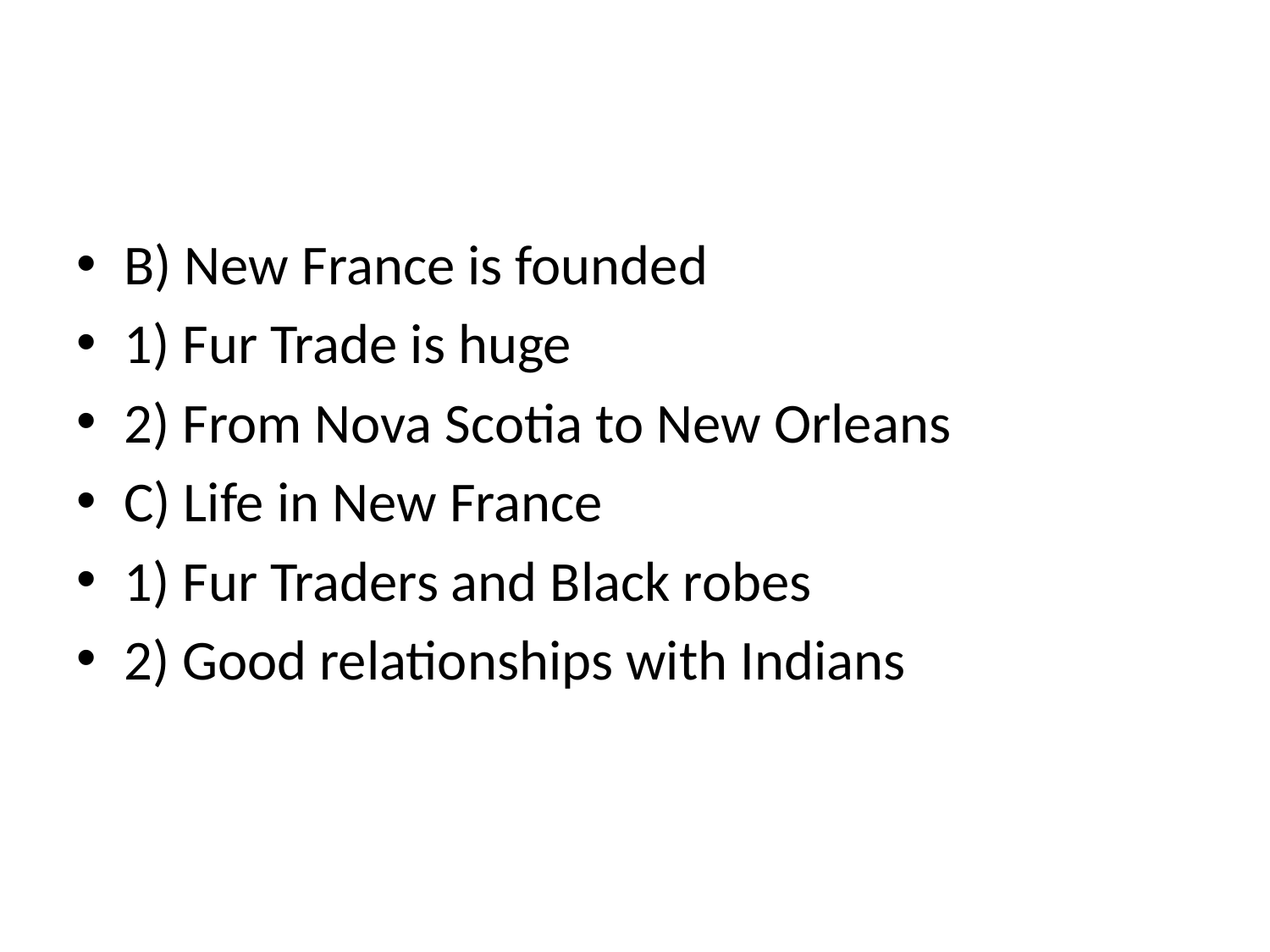

#
B) New France is founded
1) Fur Trade is huge
2) From Nova Scotia to New Orleans
C) Life in New France
1) Fur Traders and Black robes
2) Good relationships with Indians